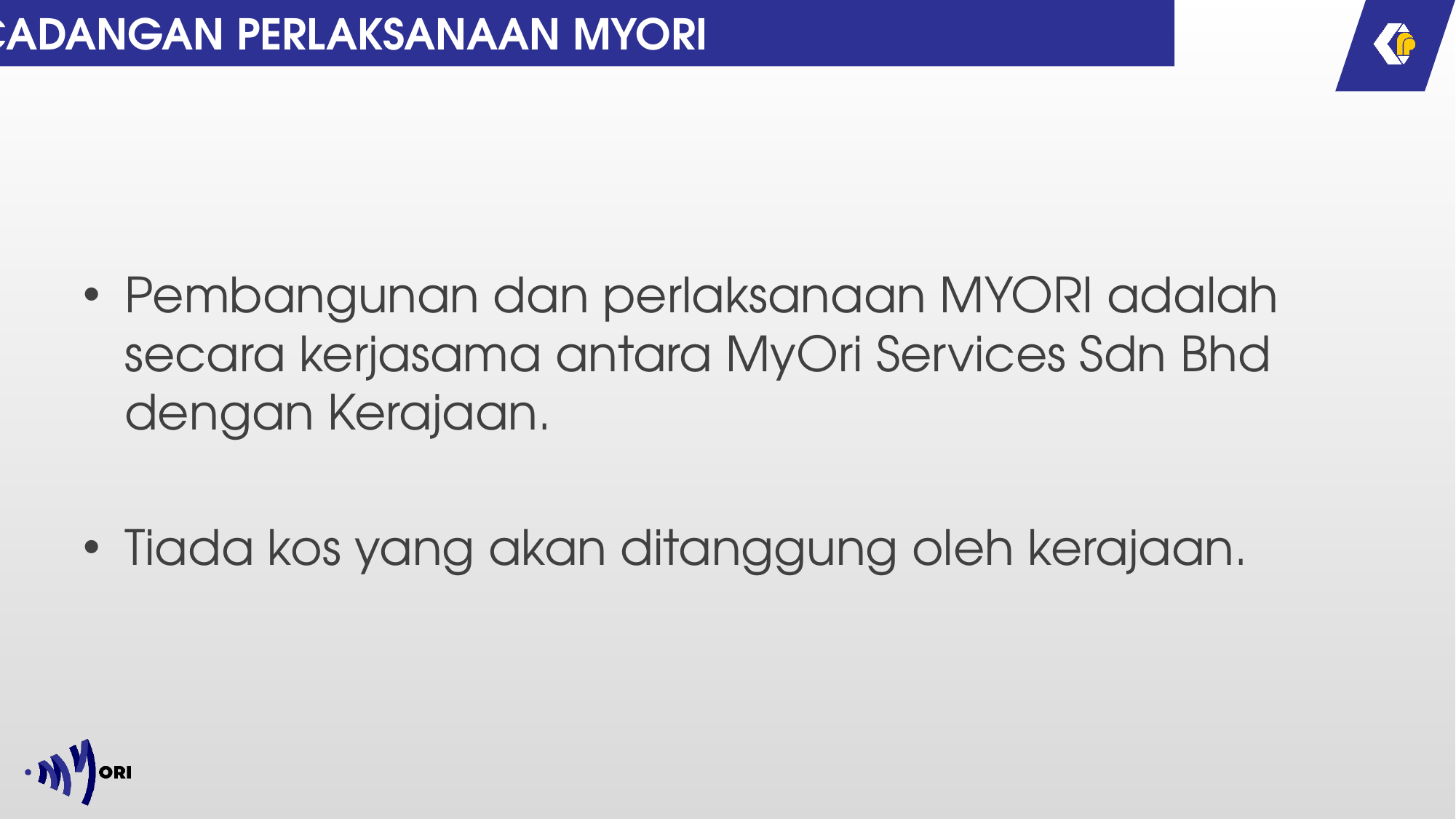

# CADANGAN PERLAKSANAAN MYORI

Pembangunan dan perlaksanaan MYORI adalah secara kerjasama antara MyOri Services Sdn Bhd dengan Kerajaan.

Tiada kos yang akan ditanggung oleh kerajaan.